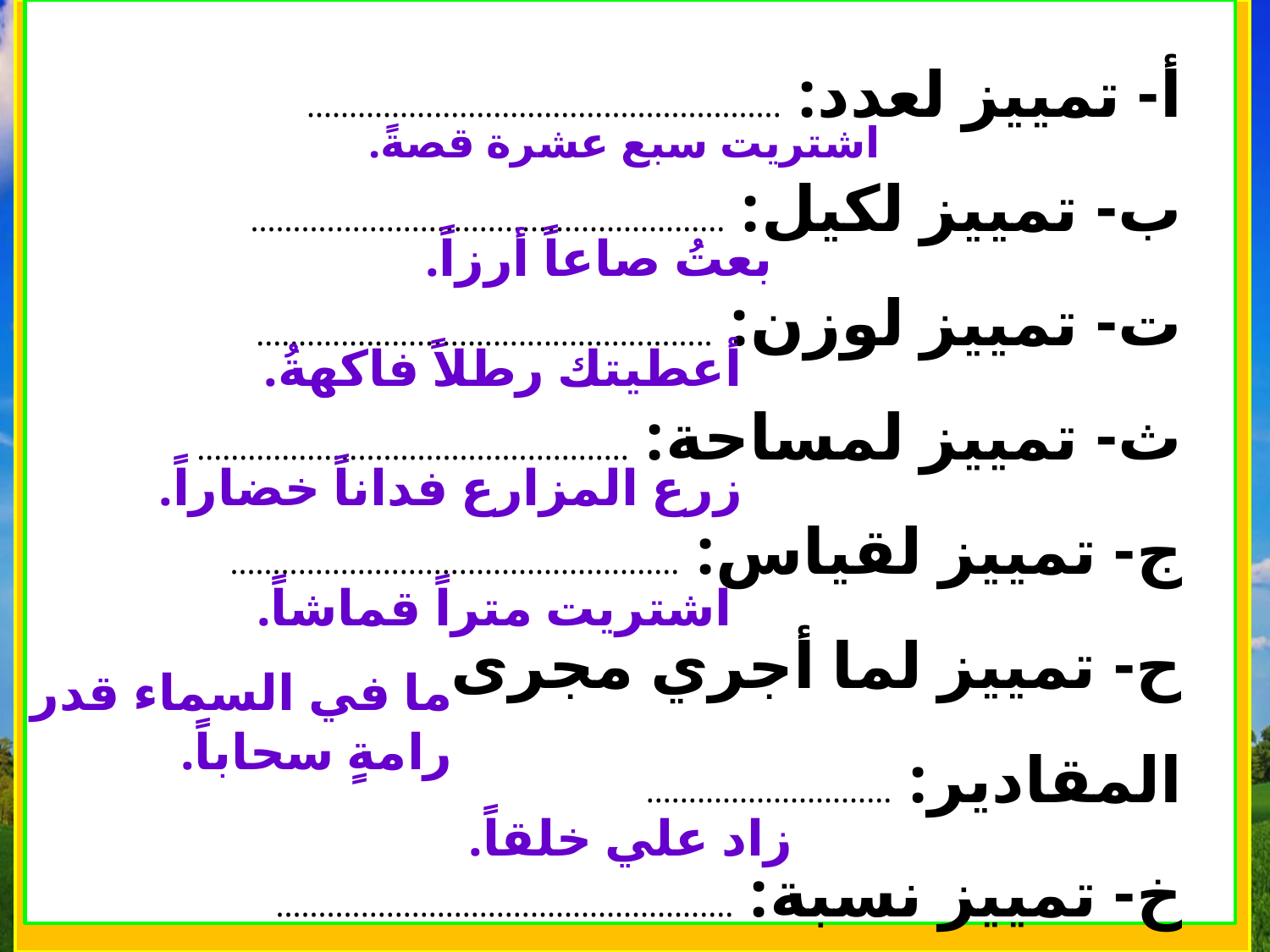

أ- تمييز لعدد: ........................................................
ب- تمييز لكيل: ........................................................
ت- تمييز لوزن: ......................................................
ث- تمييز لمساحة: ...................................................
ج- تمييز لقياس: .....................................................
ح- تمييز لما أجري مجرى المقادير: .............................
خ- تمييز نسبة: ......................................................
اشتريت سبع عشرة قصةً.
بعتُ صاعاً أرزاً.
أعطيتك رطلاً فاكهةُ.
زرع المزارع فداناً خضاراً.
اشتريت متراً قماشاً.
ما في السماء قدر رامةٍ سحاباً.
زاد علي خلقاً.